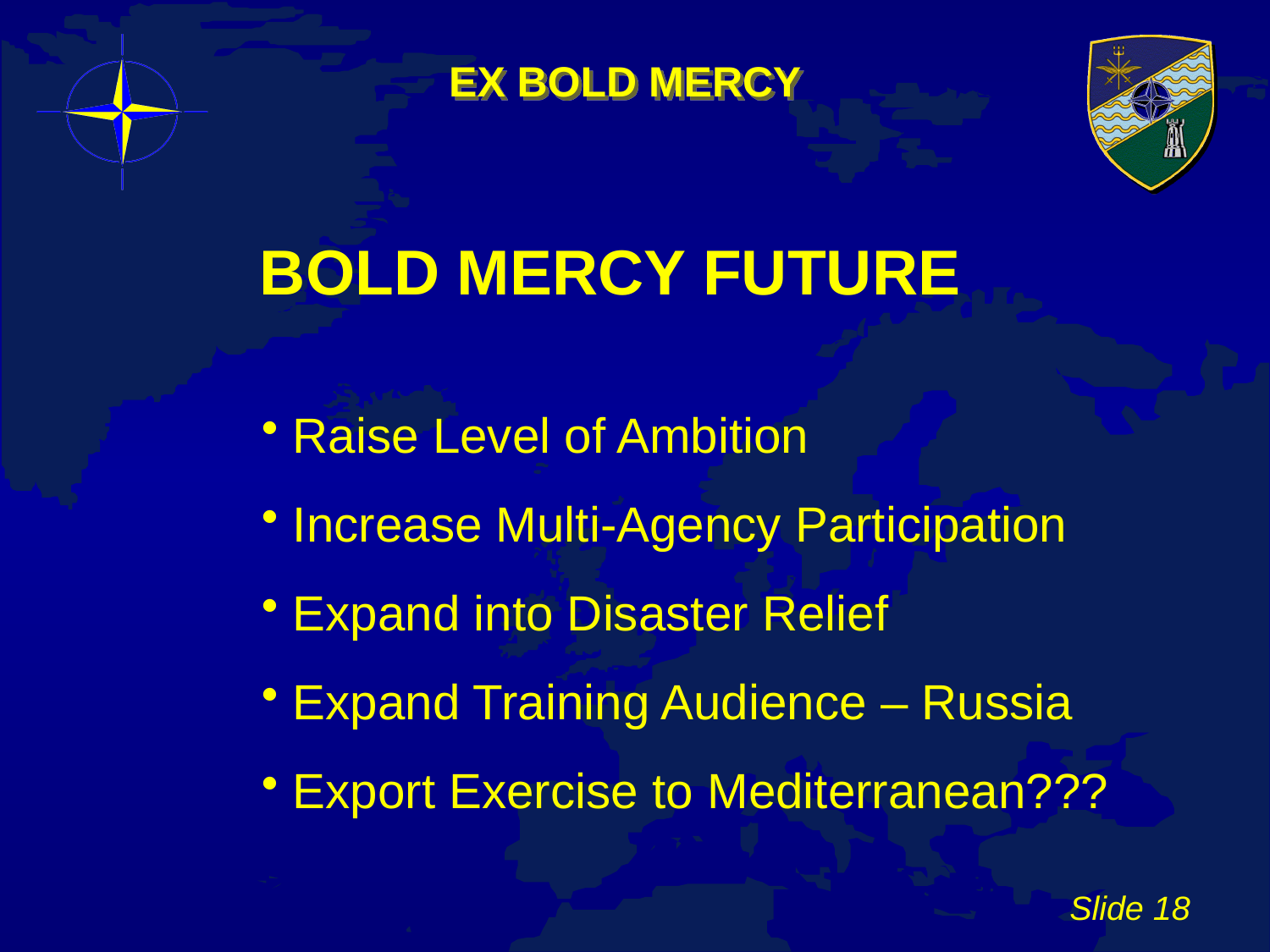

BOLD MERCY FUTURE
 Raise Level of Ambition
 Increase Multi-Agency Participation
 Expand into Disaster Relief
 Expand Training Audience – Russia
 Export Exercise to Mediterranean???
Slide 18